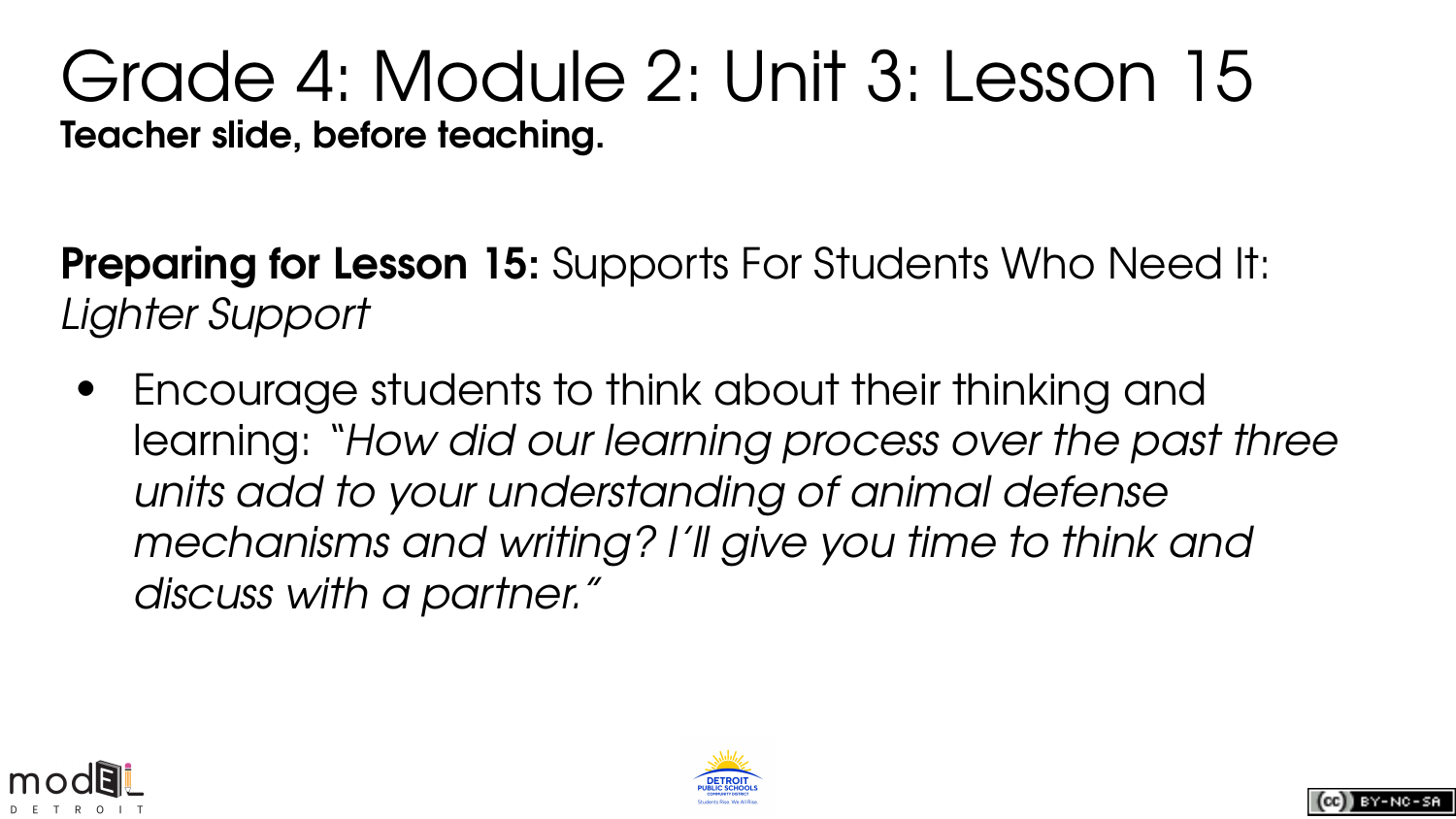

# Grade 4: Module 2: Unit 3: Lesson 15
Teacher slide, before teaching.
Preparing for Lesson 15: Supports For Students Who Need It:
Lighter Support

Encourage students to think about their thinking and learning: “How did our learning process over the past three units add to your understanding of animal defense mechanisms and writing? I’ll give you time to think and discuss with a partner.”